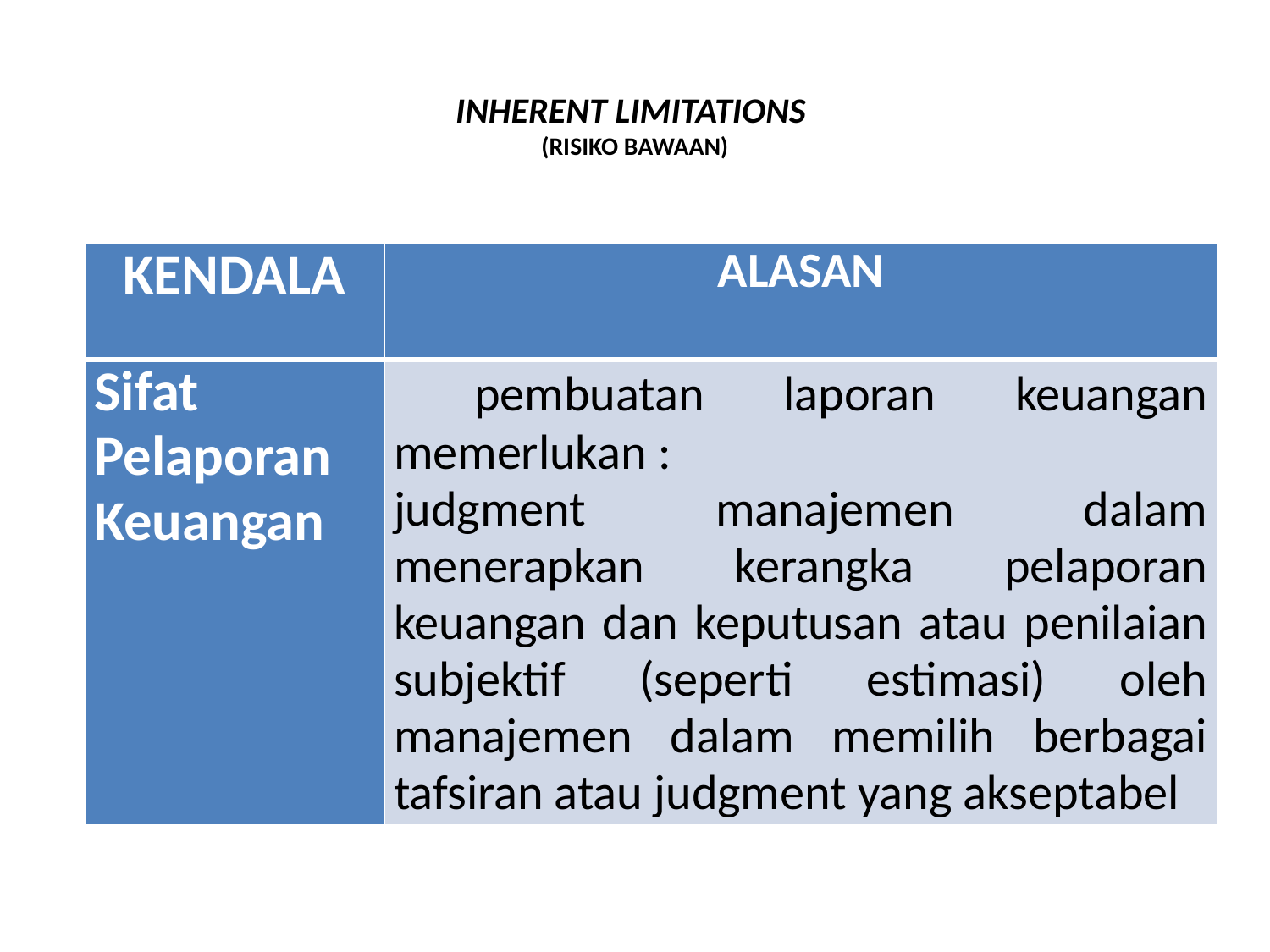

# INHERENT LIMITATIONS (RISIKO BAWAAN)
| KENDALA | ALASAN |
| --- | --- |
| Sifat Pelaporan Keuangan | pembuatan laporan keuangan memerlukan : judgment manajemen dalam menerapkan kerangka pelaporan keuangan dan keputusan atau penilaian subjektif (seperti estimasi) oleh manajemen dalam memilih berbagai tafsiran atau judgment yang akseptabel |